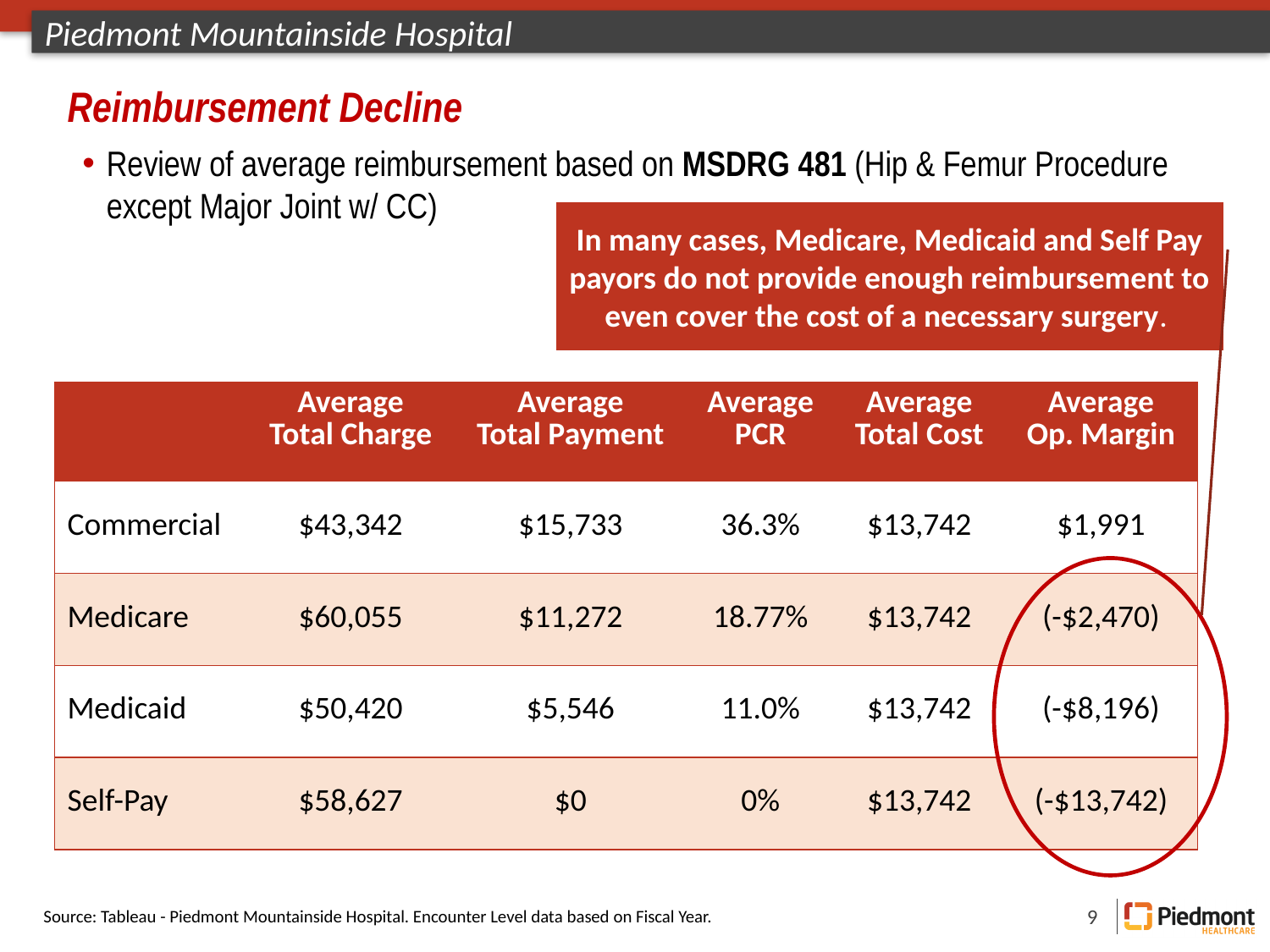

# Piedmont Mountainside Hospital
Reimbursement Decline
Review of average reimbursement based on MSDRG 481 (Hip & Femur Procedure except Major Joint w/ CC)
In many cases, Medicare, Medicaid and Self Pay payors do not provide enough reimbursement to even cover the cost of a necessary surgery.
|  | Average Total Charge | Average Total Payment | Average PCR | Average Total Cost | Average Op. Margin |
| --- | --- | --- | --- | --- | --- |
| Commercial | $43,342 | $15,733 | 36.3% | $13,742 | $1,991 |
| Medicare | $60,055 | $11,272 | 18.77% | $13,742 | (-$2,470) |
| Medicaid | $50,420 | $5,546 | 11.0% | $13,742 | (-$8,196) |
| Self-Pay | $58,627 | $0 | 0% | $13,742 | (-$13,742) |

Source: Tableau - Piedmont Mountainside Hospital. Encounter Level data based on Fiscal Year.
9